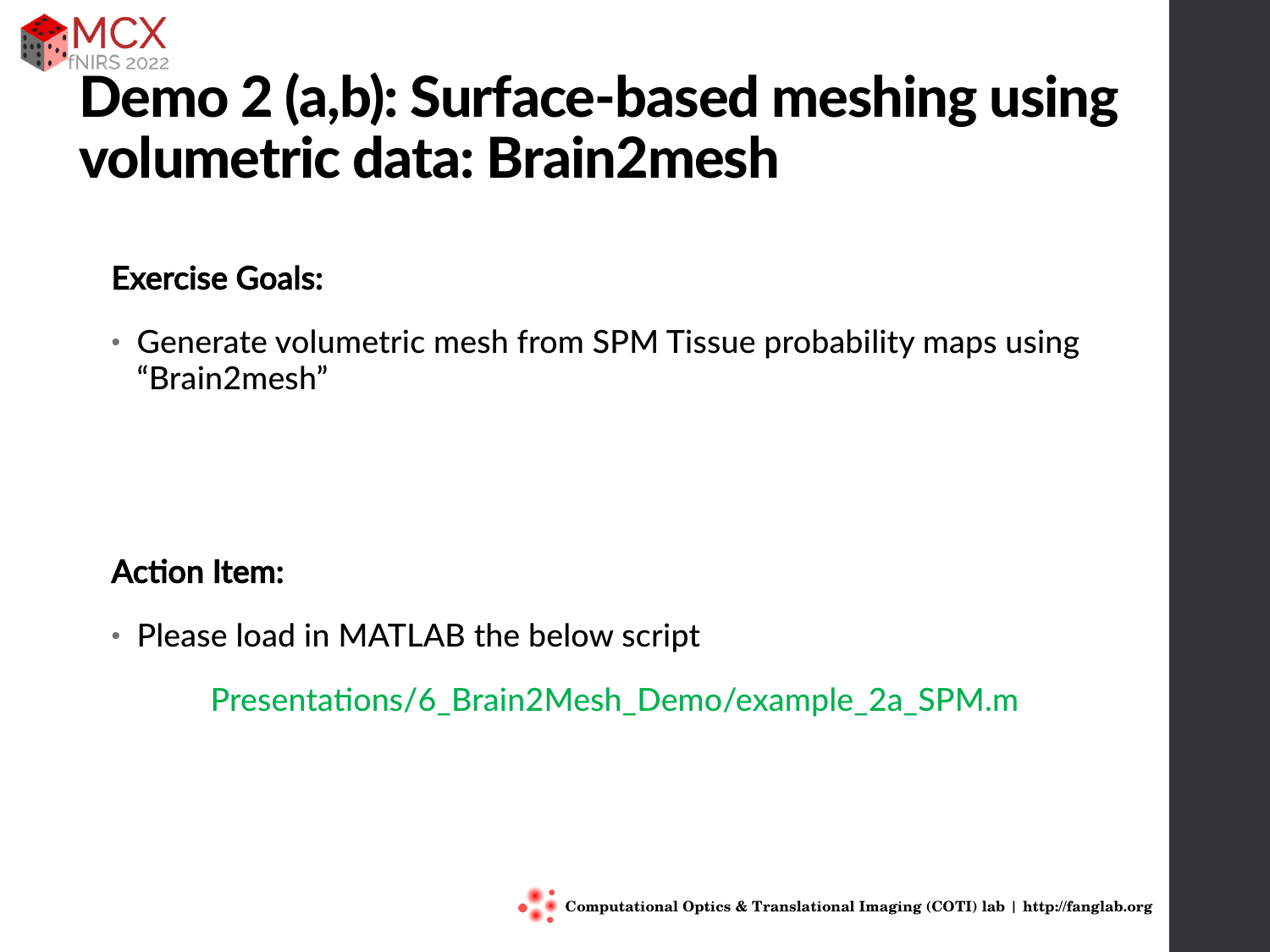

# Demo 2 (a,b): Surface-based meshing using volumetric data: Brain2mesh
Exercise Goals:
Generate volumetric mesh from SPM Tissue probability maps using “Brain2mesh”

Action Item:
Please load in MATLAB the below script
            Presentations/6_Brain2Mesh_Demo/example_2a_SPM.m